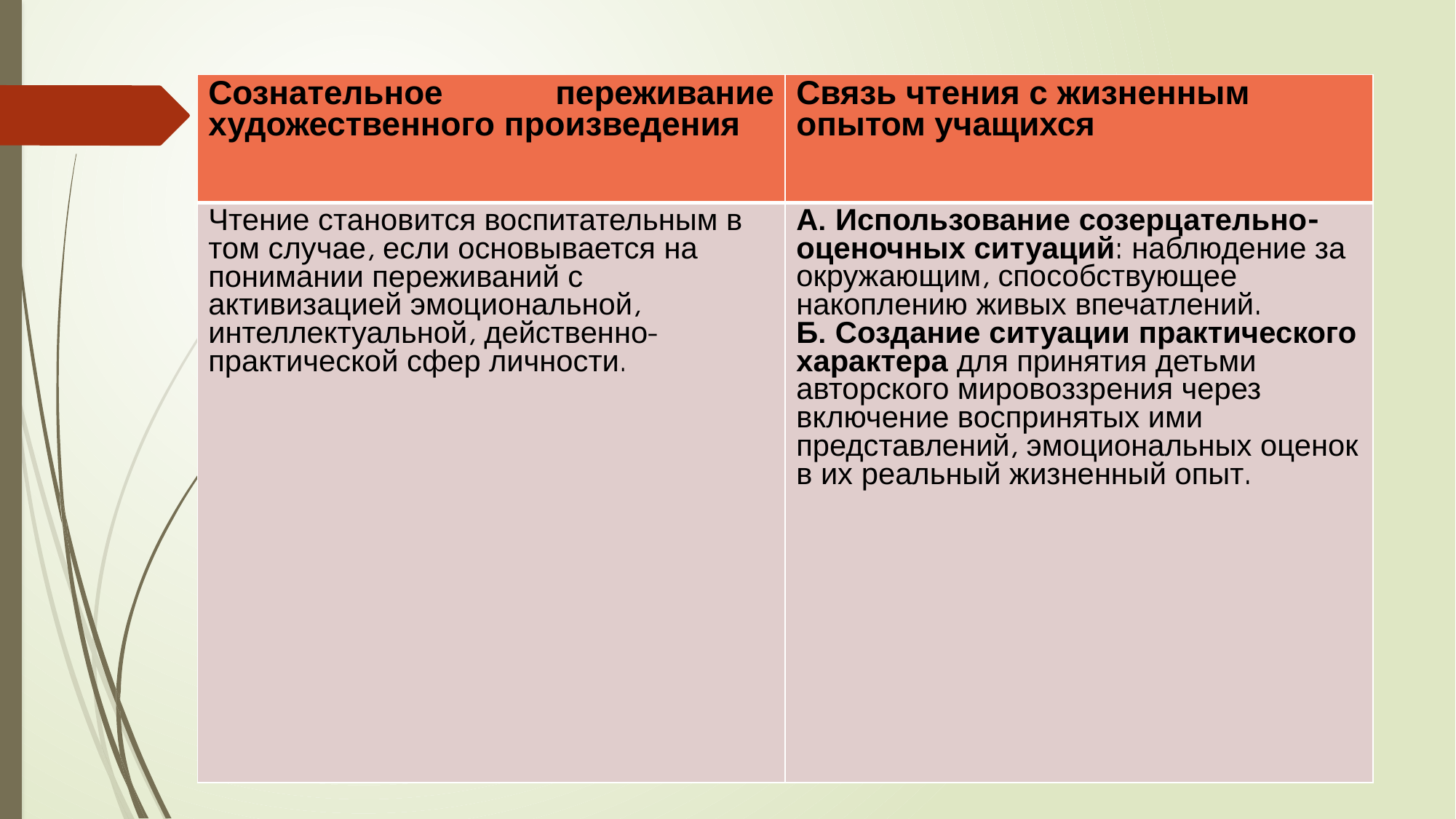

| Сознательное переживание художественного произведения | Связь чтения с жизненным опытом учащихся |
| --- | --- |
| Чтение становится воспитательным в том случае, если основывается на понимании переживаний с активизацией эмоциональной, интеллектуальной, действенно-практической сфер личности. | А. Использование созерцательно-оценочных ситуаций: наблюдение за окружающим, способствующее накоплению живых впечатлений. Б. Создание ситуации практического характера для принятия детьми авторского мировоззрения через включение воспринятых ими представлений, эмоциональных оценок в их реальный жизненный опыт. |
#